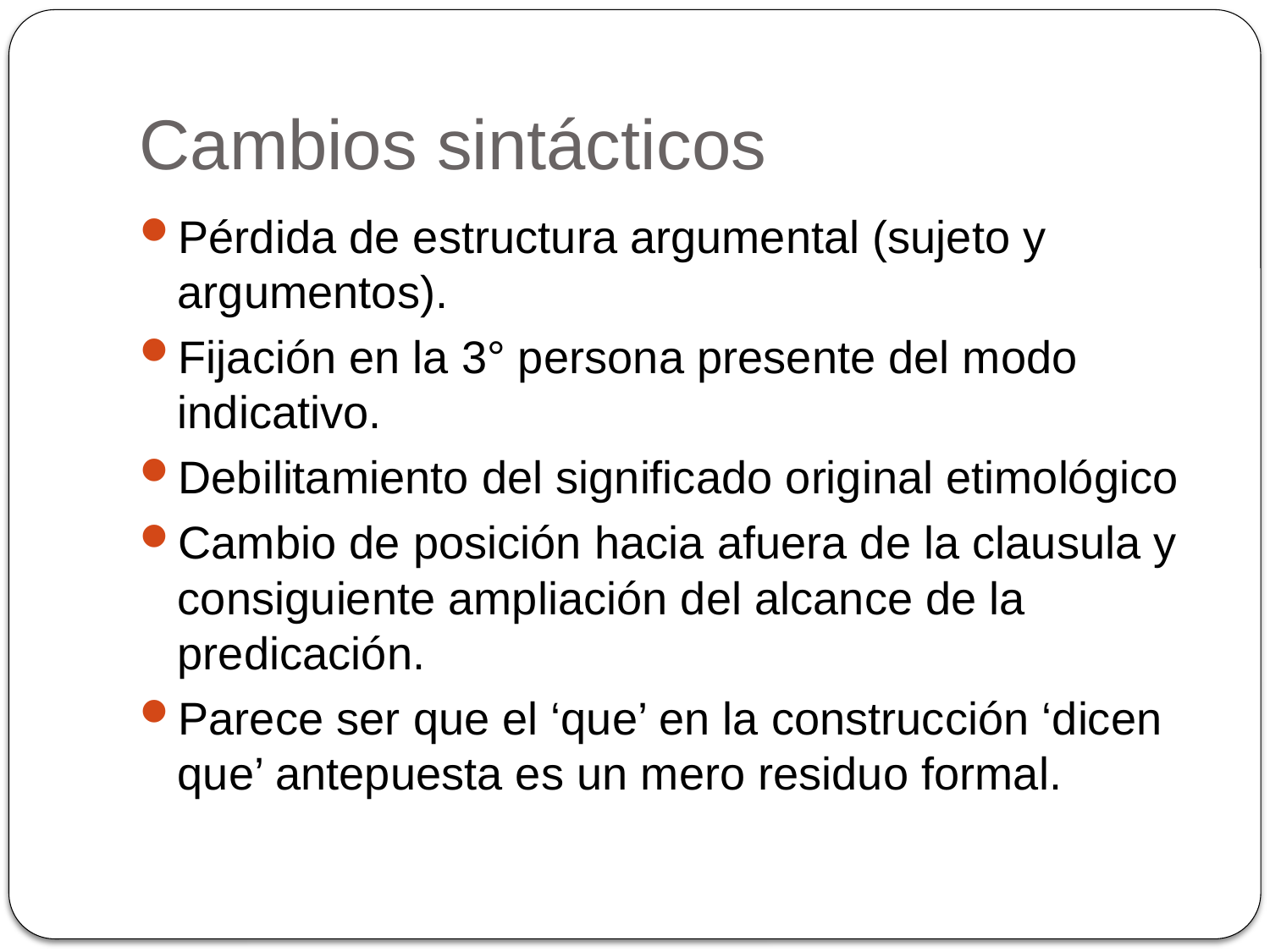

# Cambios sintácticos
Pérdida de estructura argumental (sujeto y argumentos).
Fijación en la 3° persona presente del modo indicativo.
Debilitamiento del significado original etimológico
Cambio de posición hacia afuera de la clausula y consiguiente ampliación del alcance de la predicación.
Parece ser que el ‘que’ en la construcción ‘dicen que’ antepuesta es un mero residuo formal.